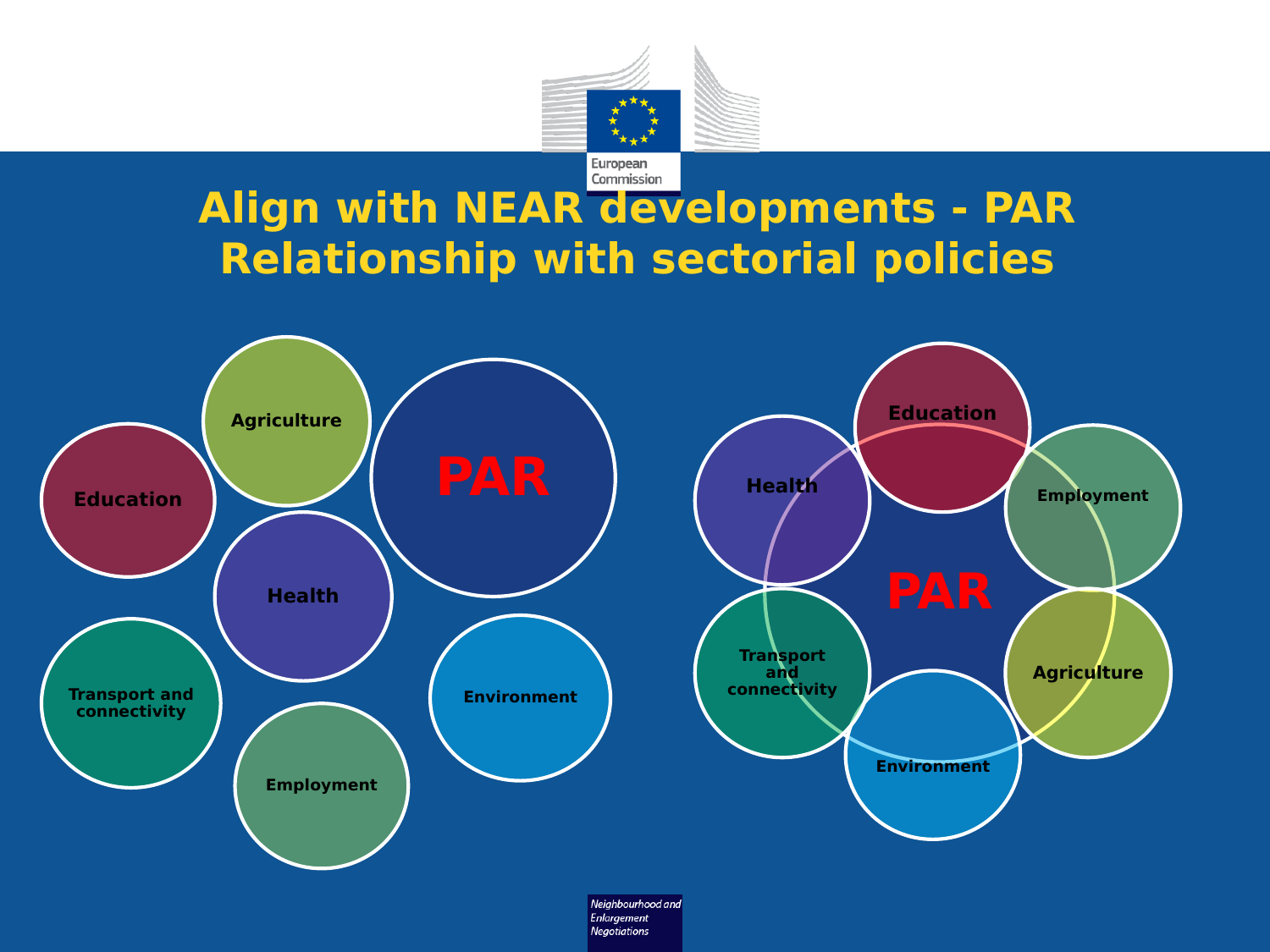

# Align with NEAR developments - PAR Relationship with sectorial policies

	      As seen in the past:

	As advocated now:
Agriculture
PAR
Education
Health
Environment
Transport and connectivity
Employment
Education

Health

PAR
Employment

Transport and connectivity
Agriculture

Environment